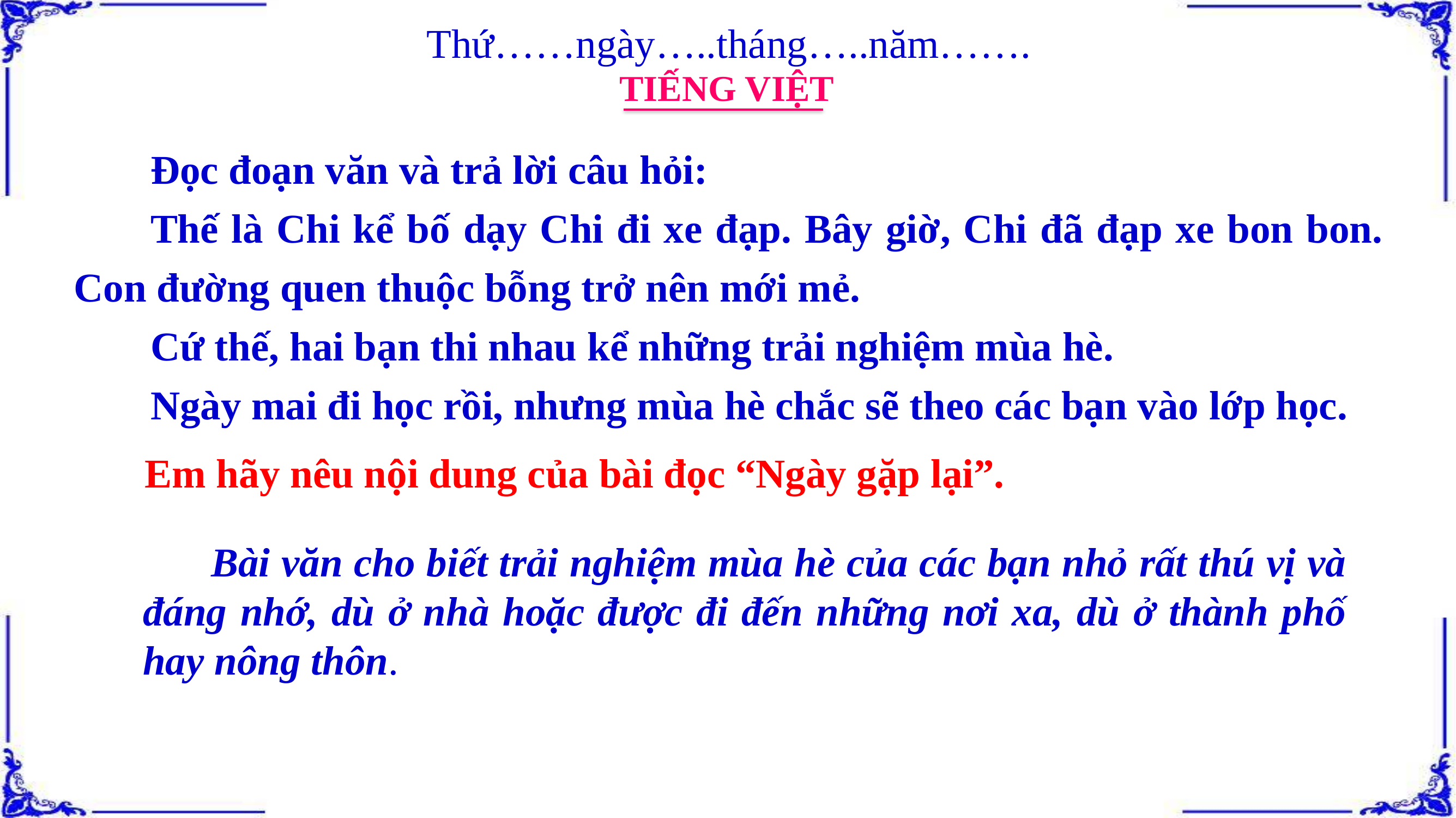

Thứ……ngày…..tháng…..năm…….
TIẾNG VIỆT
Đọc đoạn văn và trả lời câu hỏi:
Thế là Chi kể bố dạy Chi đi xe đạp. Bây giờ, Chi đã đạp xe bon bon. Con đường quen thuộc bỗng trở nên mới mẻ.
Cứ thế, hai bạn thi nhau kể những trải nghiệm mùa hè.
Ngày mai đi học rồi, nhưng mùa hè chắc sẽ theo các bạn vào lớp học.
Em hãy nêu nội dung của bài đọc “Ngày gặp lại”.
      Bài văn cho biết trải nghiệm mùa hè của các bạn nhỏ rất thú vị và đáng nhớ, dù ở nhà hoặc được đi đến những nơi xa, dù ở thành phố hay nông thôn.